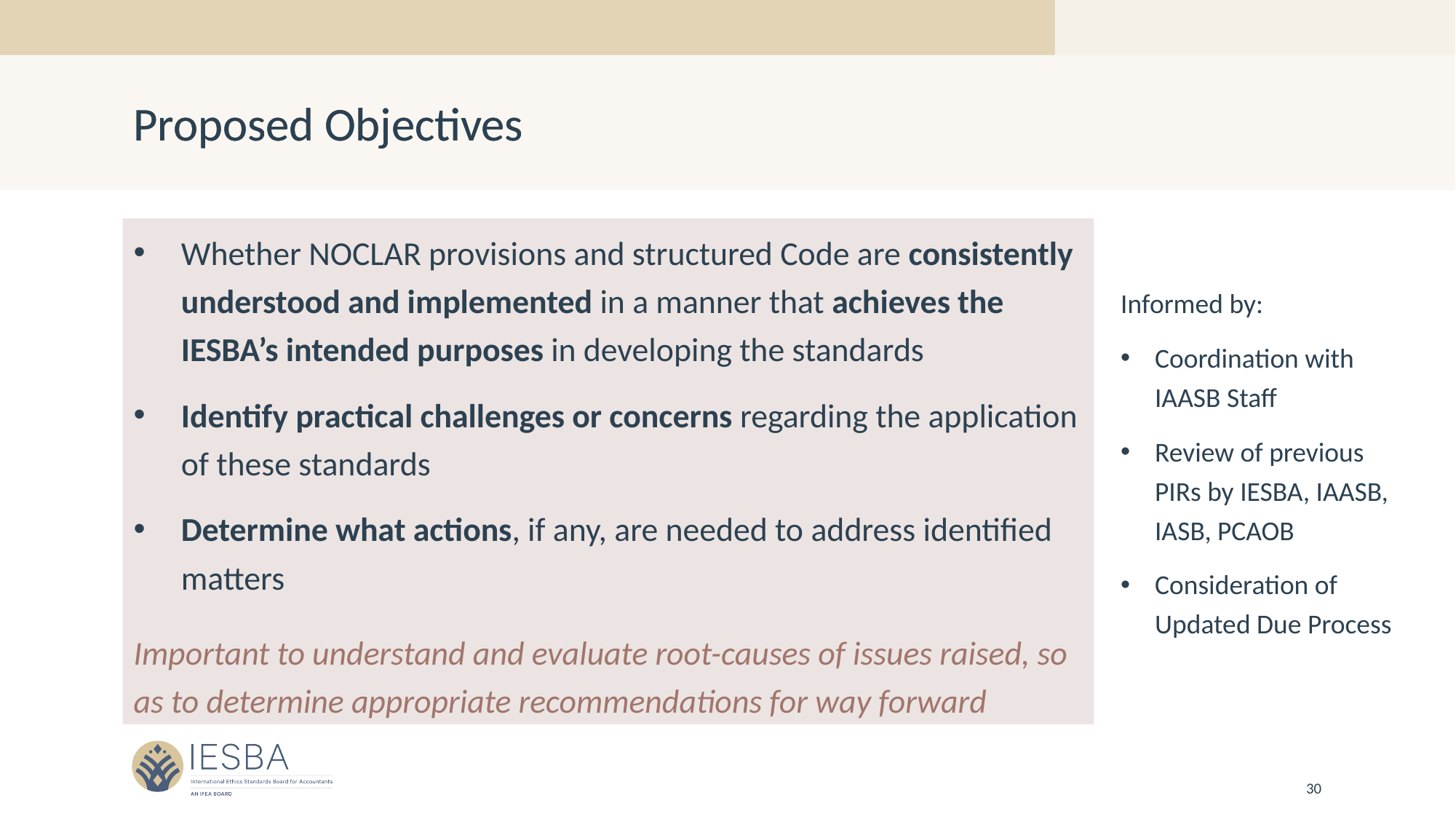

# Proposed Objectives
Proposed Objectives
Whether NOCLAR provisions and structured Code are consistently understood and implemented in a manner that achieves the IESBA’s intended purposes in developing the standards
Identify practical challenges or concerns regarding the application of these standards
Determine what actions, if any, are needed to address identified matters
Important to understand and evaluate root-causes of issues raised, so as to determine appropriate recommendations for way forward
Informed by:
Coordination with IAASB Staff
Review of previous PIRs by IESBA, IAASB, IASB, PCAOB
Consideration of Updated Due Process
30